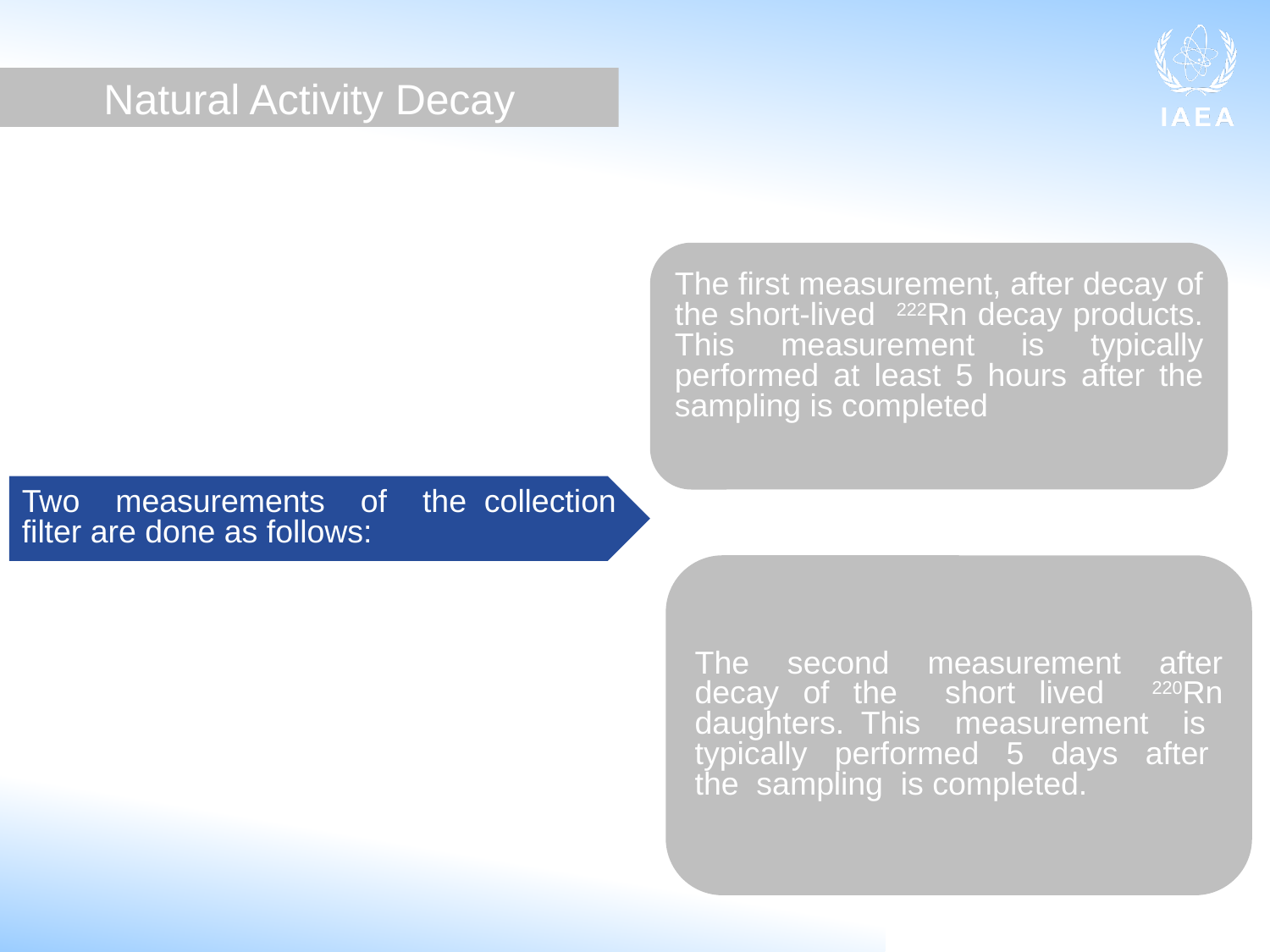

Natural Activity Decay
The first measurement, after decay of the short-lived  222Rn decay products. This measurement is typically performed at least 5 hours after the sampling is completed

Two  measurements  of  the collection filter are done as follows:
The second measurement after decay of the  short lived  220Rn daughters. This  measurement  is  typically  performed  5  days  after  the  sampling  is completed.